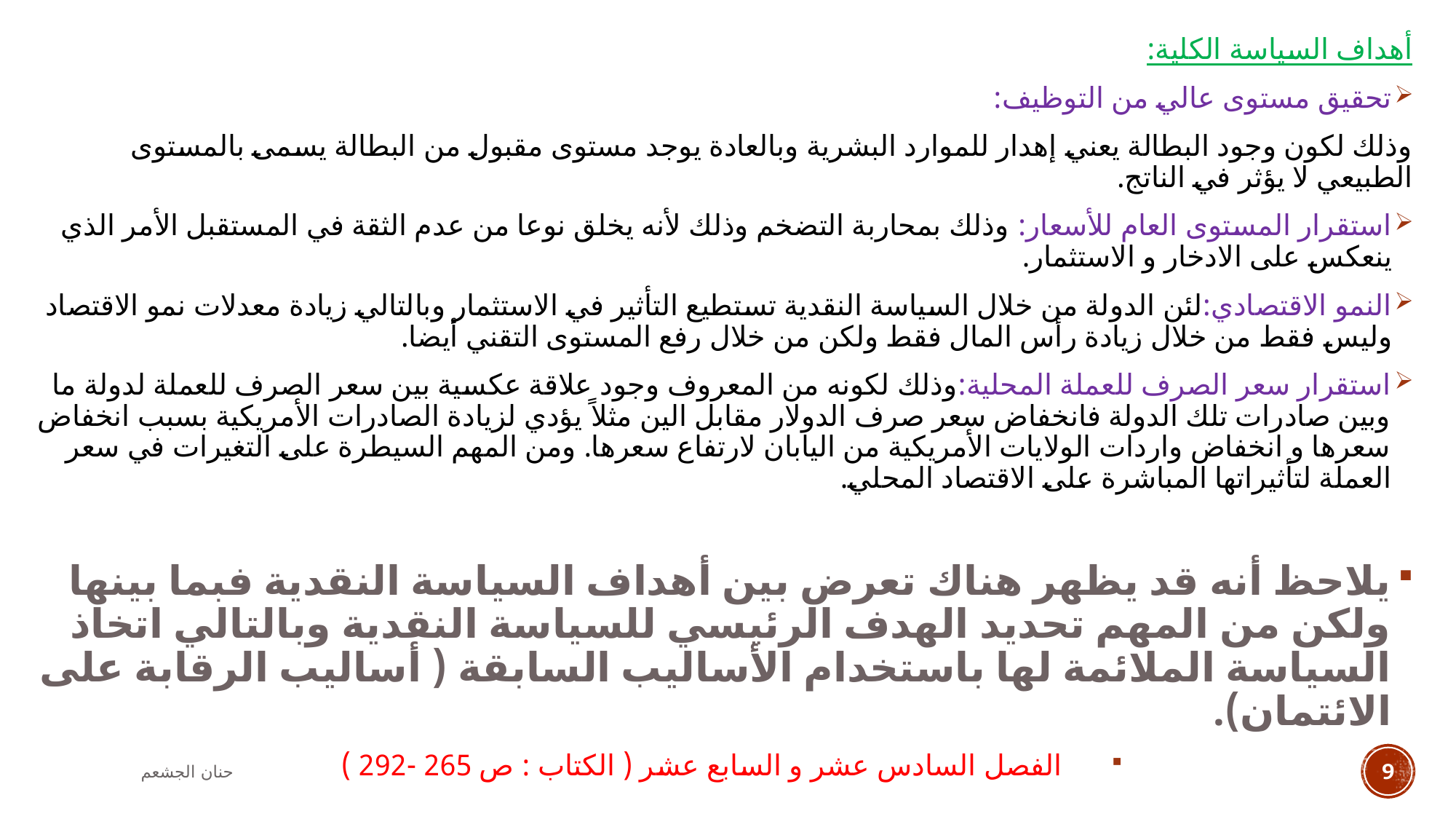

أهداف السياسة الكلية:
تحقيق مستوى عالي من التوظيف:
وذلك لكون وجود البطالة يعني إهدار للموارد البشرية وبالعادة يوجد مستوى مقبول من البطالة يسمى بالمستوى الطبيعي لا يؤثر في الناتج.
استقرار المستوى العام للأسعار: وذلك بمحاربة التضخم وذلك لأنه يخلق نوعا من عدم الثقة في المستقبل الأمر الذي ينعكس على الادخار و الاستثمار.
النمو الاقتصادي:لئن الدولة من خلال السياسة النقدية تستطيع التأثير في الاستثمار وبالتالي زيادة معدلات نمو الاقتصاد وليس فقط من خلال زيادة رأس المال فقط ولكن من خلال رفع المستوى التقني أيضا.
استقرار سعر الصرف للعملة المحلية:وذلك لكونه من المعروف وجود علاقة عكسية بين سعر الصرف للعملة لدولة ما وبين صادرات تلك الدولة فانخفاض سعر صرف الدولار مقابل الين مثلاً يؤدي لزيادة الصادرات الأمريكية بسبب انخفاض سعرها و انخفاض واردات الولايات الأمريكية من اليابان لارتفاع سعرها. ومن المهم السيطرة على التغيرات في سعر العملة لتأثيراتها المباشرة على الاقتصاد المحلي.

يلاحظ أنه قد يظهر هناك تعرض بين أهداف السياسة النقدية فبما بينها ولكن من المهم تحديد الهدف الرئيسي للسياسة النقدية وبالتالي اتخاذ السياسة الملائمة لها باستخدام الأساليب السابقة ( أساليب الرقابة على الائتمان).
   الفصل السادس عشر و السابع عشر ( الكتاب : ص 265 -292 )

حنان الجشعم
9